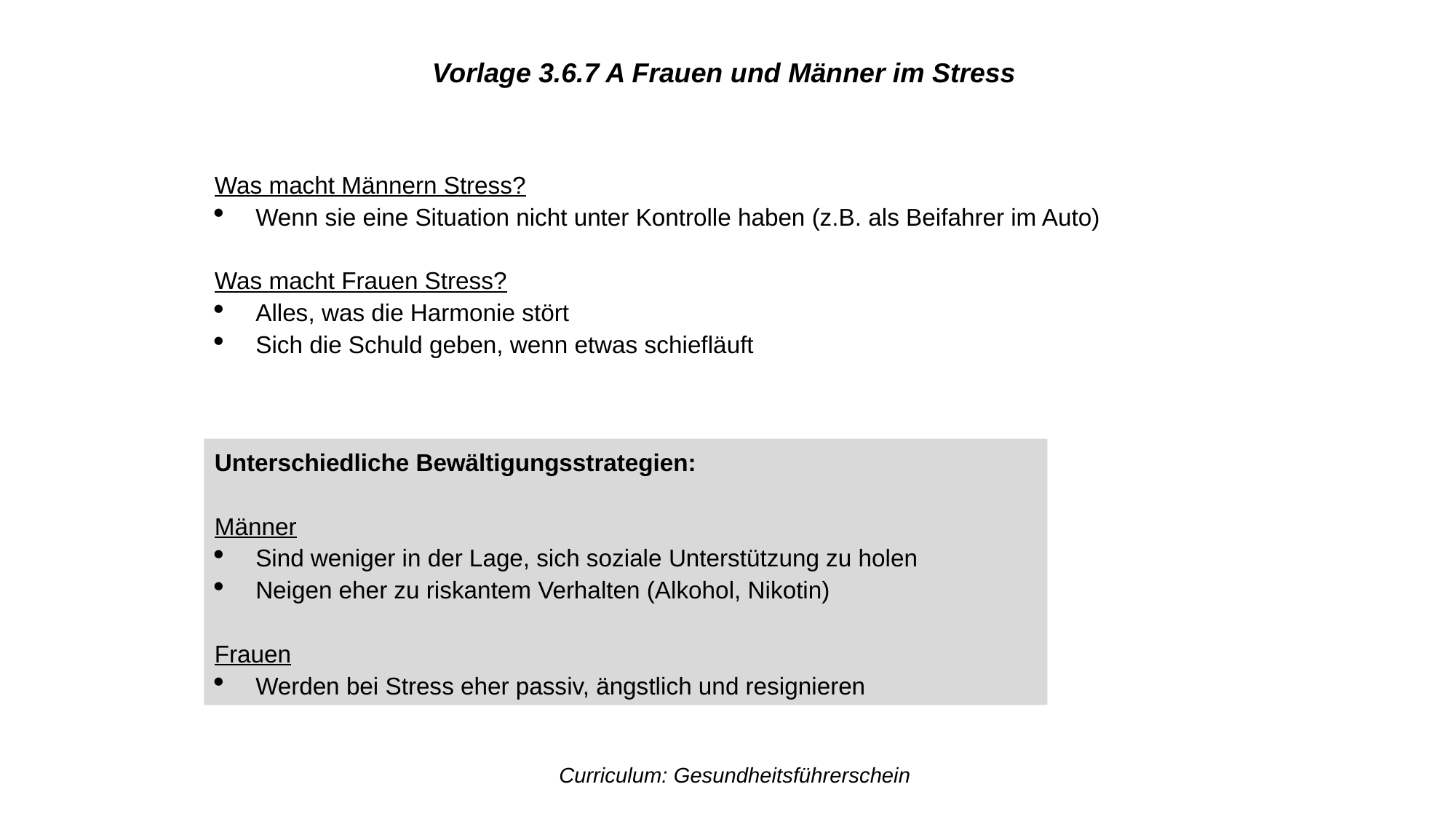

Vorlage 3.6.7 A Frauen und Männer im Stress

Was macht Männern Stress?
Wenn sie eine Situation nicht unter Kontrolle haben (z.B. als Beifahrer im Auto)

Was macht Frauen Stress?
Alles, was die Harmonie stört
Sich die Schuld geben, wenn etwas schiefläuft

Unterschiedliche Bewältigungsstrategien:

Männer
Sind weniger in der Lage, sich soziale Unterstützung zu holen
Neigen eher zu riskantem Verhalten (Alkohol, Nikotin)

Frauen
Werden bei Stress eher passiv, ängstlich und resignieren
Curriculum: Gesundheitsführerschein